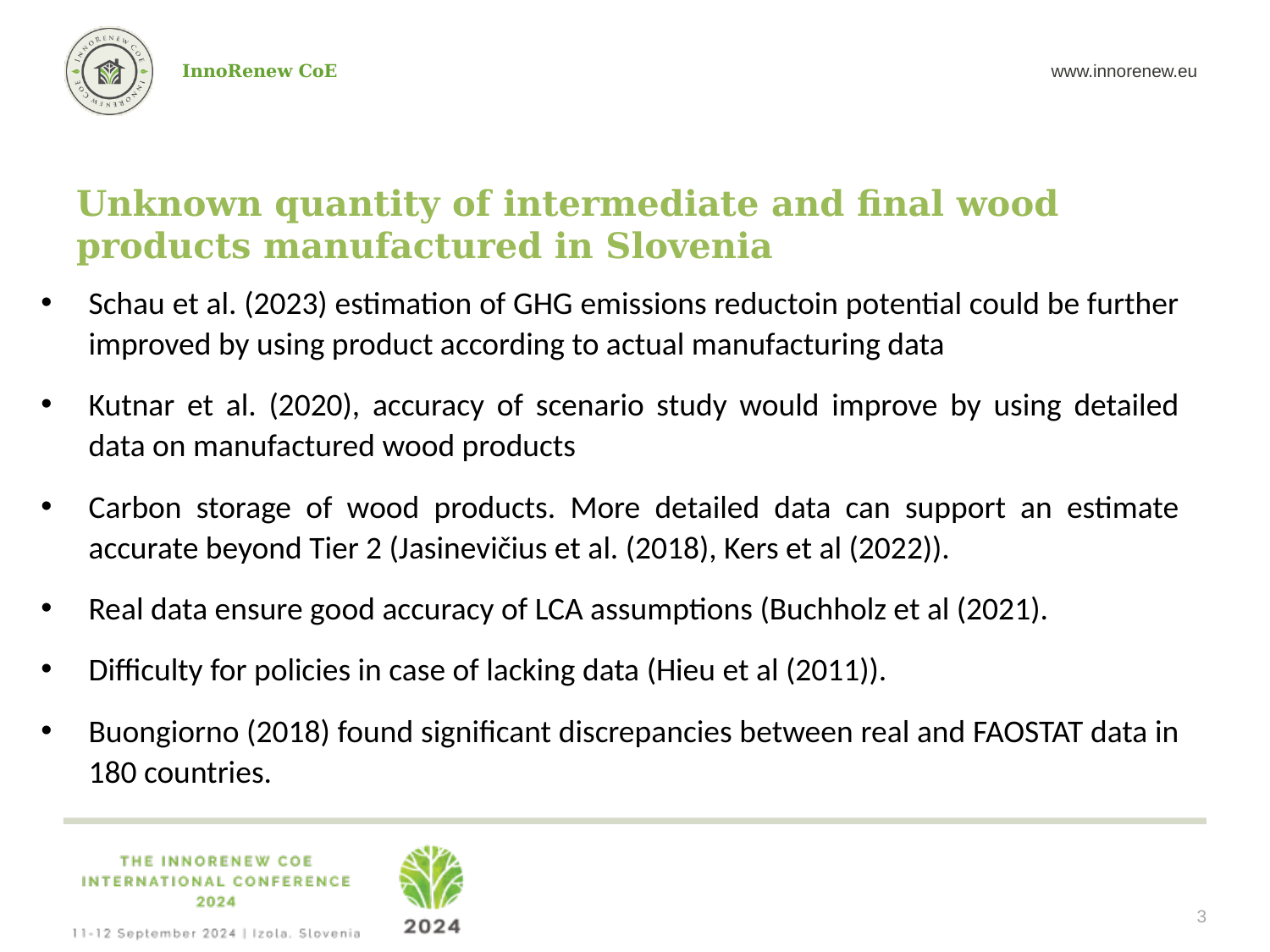

# Unknown quantity of intermediate and final wood products manufactured in Slovenia

Schau et al. (2023) estimation of GHG emissions reductoin potential could be further improved by using product according to actual manufacturing data
Kutnar et al. (2020), accuracy of scenario study would improve by using detailed data on manufactured wood products
Carbon storage of wood products. More detailed data can support an estimate accurate beyond Tier 2 (Jasinevičius et al. (2018), Kers et al (2022)).
Real data ensure good accuracy of LCA assumptions (Buchholz et al (2021).
Difficulty for policies in case of lacking data (Hieu et al (2011)).
Buongiorno (2018) found significant discrepancies between real and FAOSTAT data in 180 countries.

3